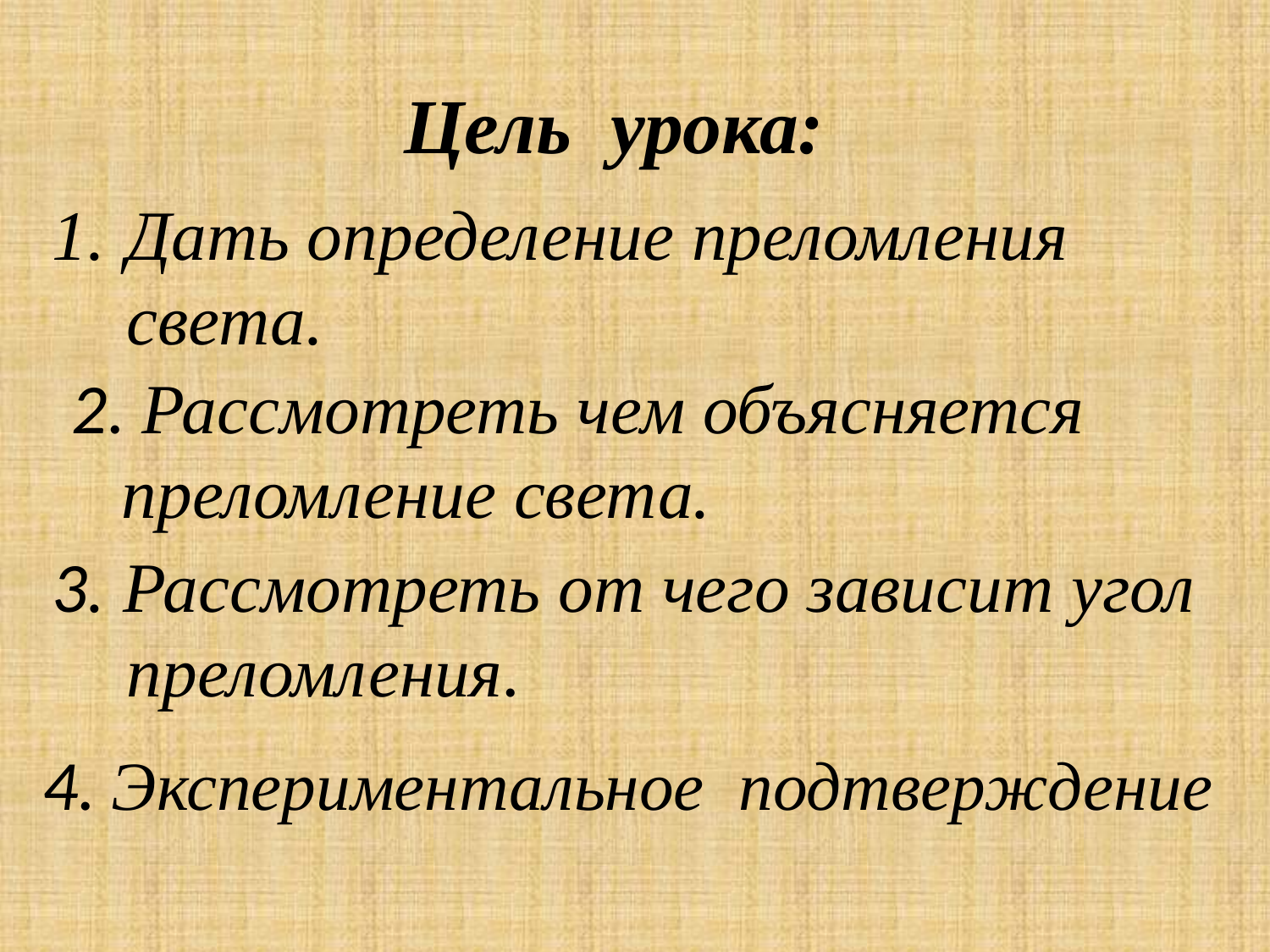

Цель  урока:
Дать определение преломления света.
2. Рассмотреть чем объясняется преломление света.
3. Рассмотреть от чего зависит угол преломления.
4. Экспериментальное  подтверждение